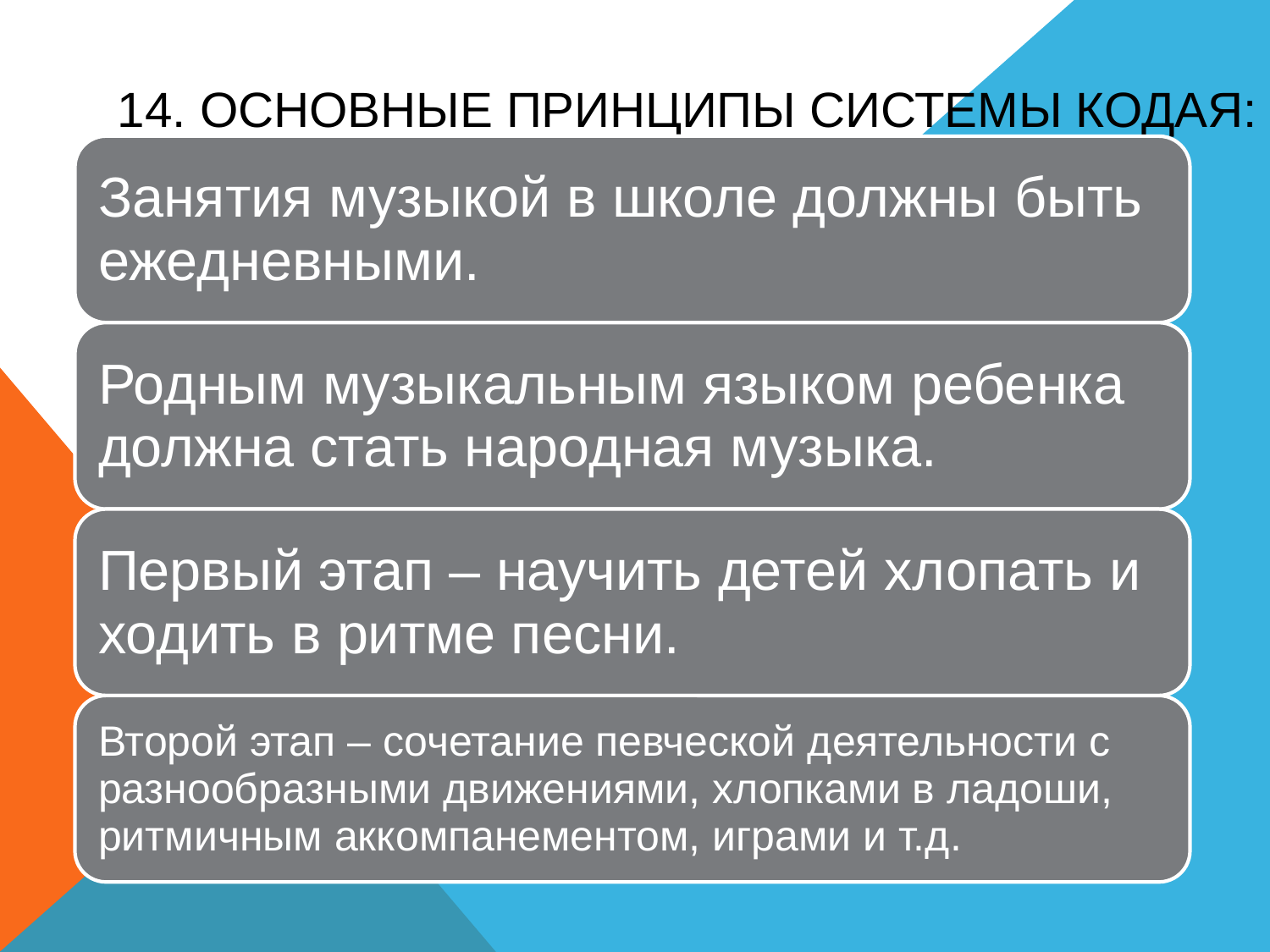

# 14. Основные принципы системы Кодая:
Занятия музыкой в школе должны быть ежедневными.
Родным музыкальным языком ребенка должна стать народная музыка.
Первый этап – научить детей хлопать и ходить в ритме песни.
Второй этап – сочетание певческой деятельности с разнообразными движениями, хлопками в ладоши, ритмичным аккомпанементом, играми и т.д.